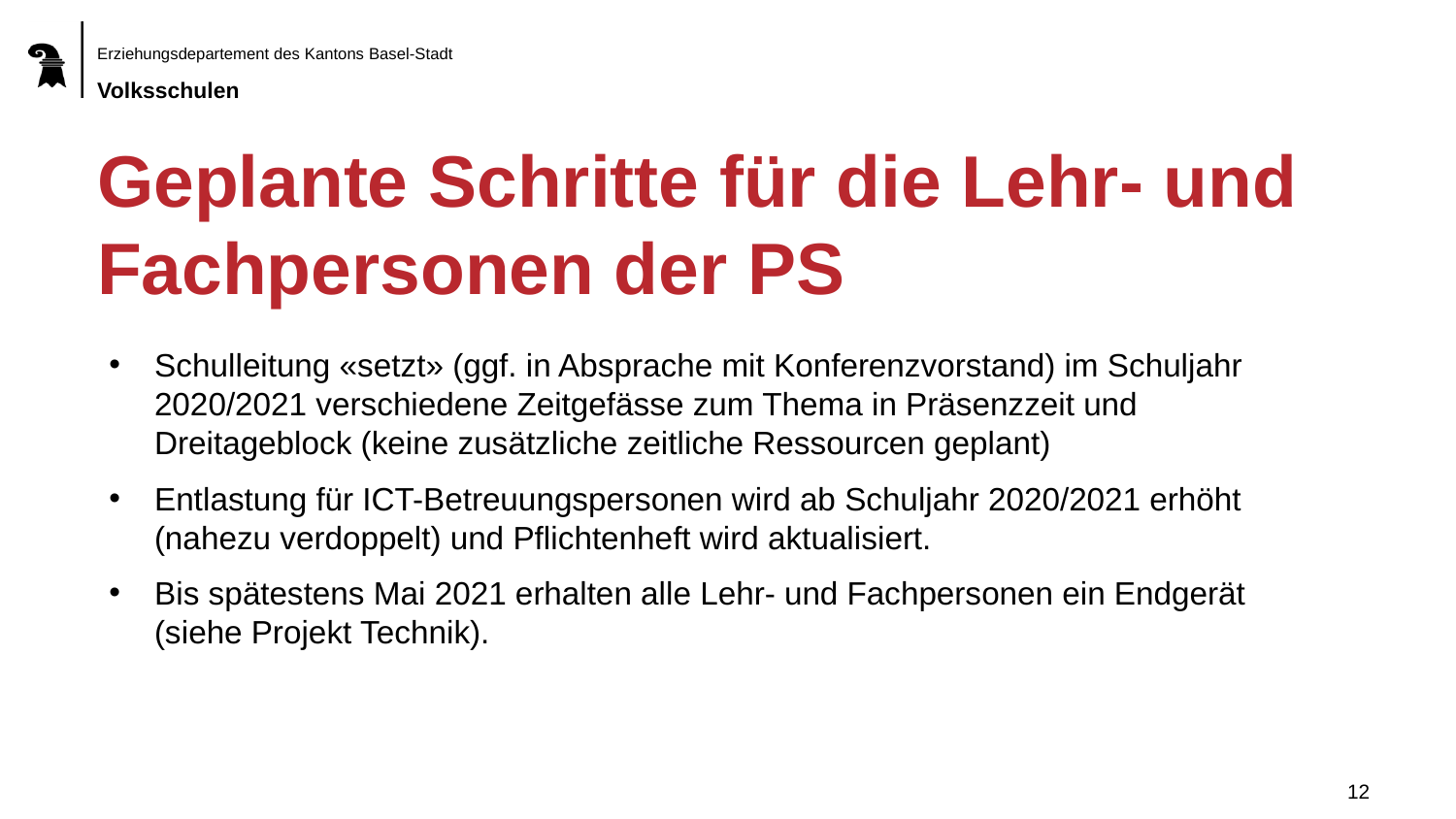

# Geplante Schritte für die Lehr- und Fachpersonen der PS
Schulleitung «setzt» (ggf. in Absprache mit Konferenzvorstand) im Schuljahr 2020/2021 verschiedene Zeitgefässe zum Thema in Präsenzzeit und Dreitageblock (keine zusätzliche zeitliche Ressourcen geplant)
Entlastung für ICT-Betreuungspersonen wird ab Schuljahr 2020/2021 erhöht (nahezu verdoppelt) und Pflichtenheft wird aktualisiert.
Bis spätestens Mai 2021 erhalten alle Lehr- und Fachpersonen ein Endgerät (siehe Projekt Technik).

12